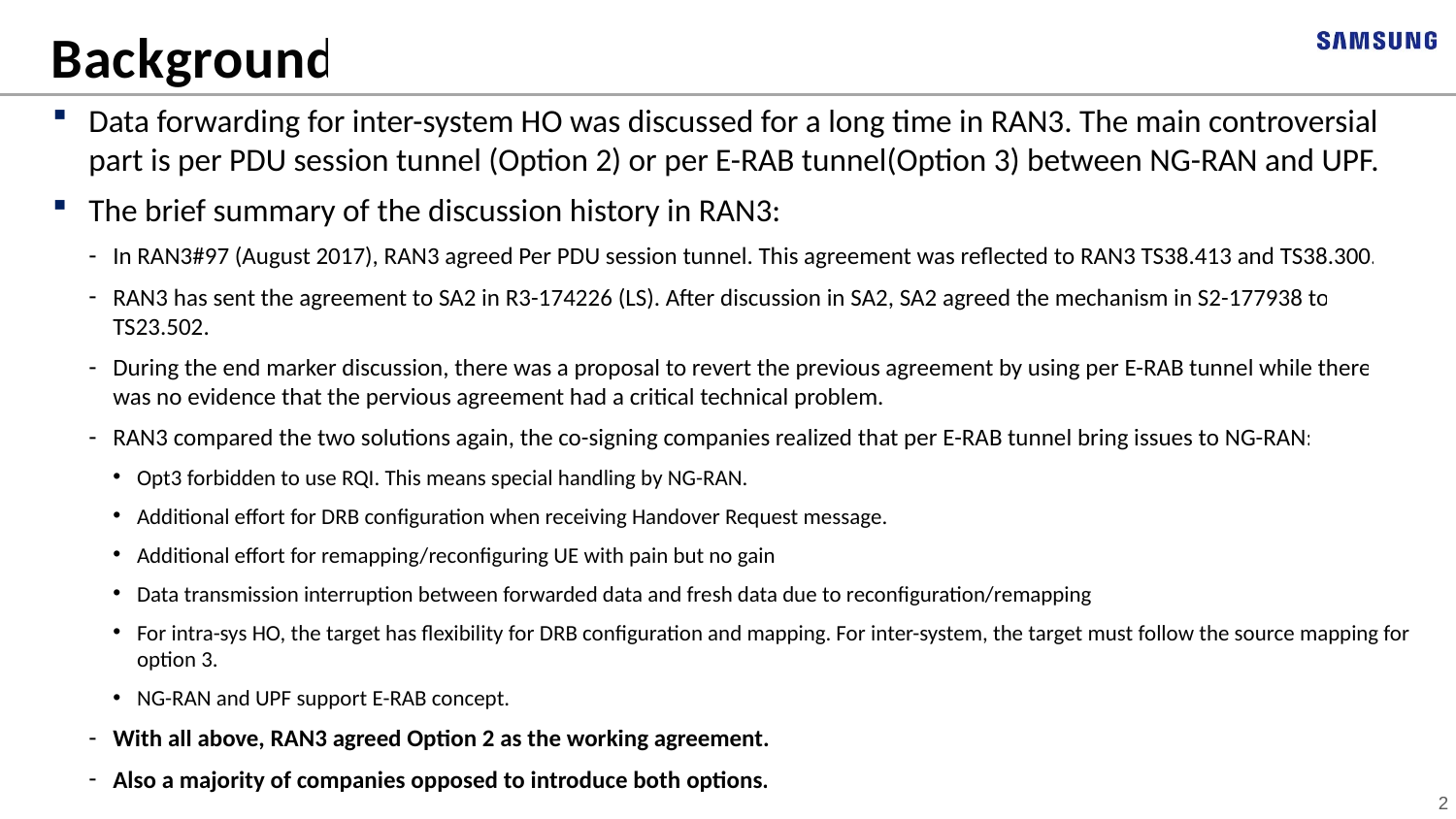

# Background
Data forwarding for inter-system HO was discussed for a long time in RAN3. The main controversial part is per PDU session tunnel (Option 2) or per E-RAB tunnel(Option 3) between NG-RAN and UPF.
The brief summary of the discussion history in RAN3:
In RAN3#97 (August 2017), RAN3 agreed Per PDU session tunnel. This agreement was reflected to RAN3 TS38.413 and TS38.300.
RAN3 has sent the agreement to SA2 in R3-174226 (LS). After discussion in SA2, SA2 agreed the mechanism in S2-177938 to TS23.502.
During the end marker discussion, there was a proposal to revert the previous agreement by using per E-RAB tunnel while there was no evidence that the pervious agreement had a critical technical problem.
RAN3 compared the two solutions again, the co-signing companies realized that per E-RAB tunnel bring issues to NG-RAN:
Opt3 forbidden to use RQI. This means special handling by NG-RAN.
Additional effort for DRB configuration when receiving Handover Request message.
Additional effort for remapping/reconfiguring UE with pain but no gain
Data transmission interruption between forwarded data and fresh data due to reconfiguration/remapping
For intra-sys HO, the target has flexibility for DRB configuration and mapping. For inter-system, the target must follow the source mapping for option 3.
NG-RAN and UPF support E-RAB concept.
With all above, RAN3 agreed Option 2 as the working agreement.
Also a majority of companies opposed to introduce both options.